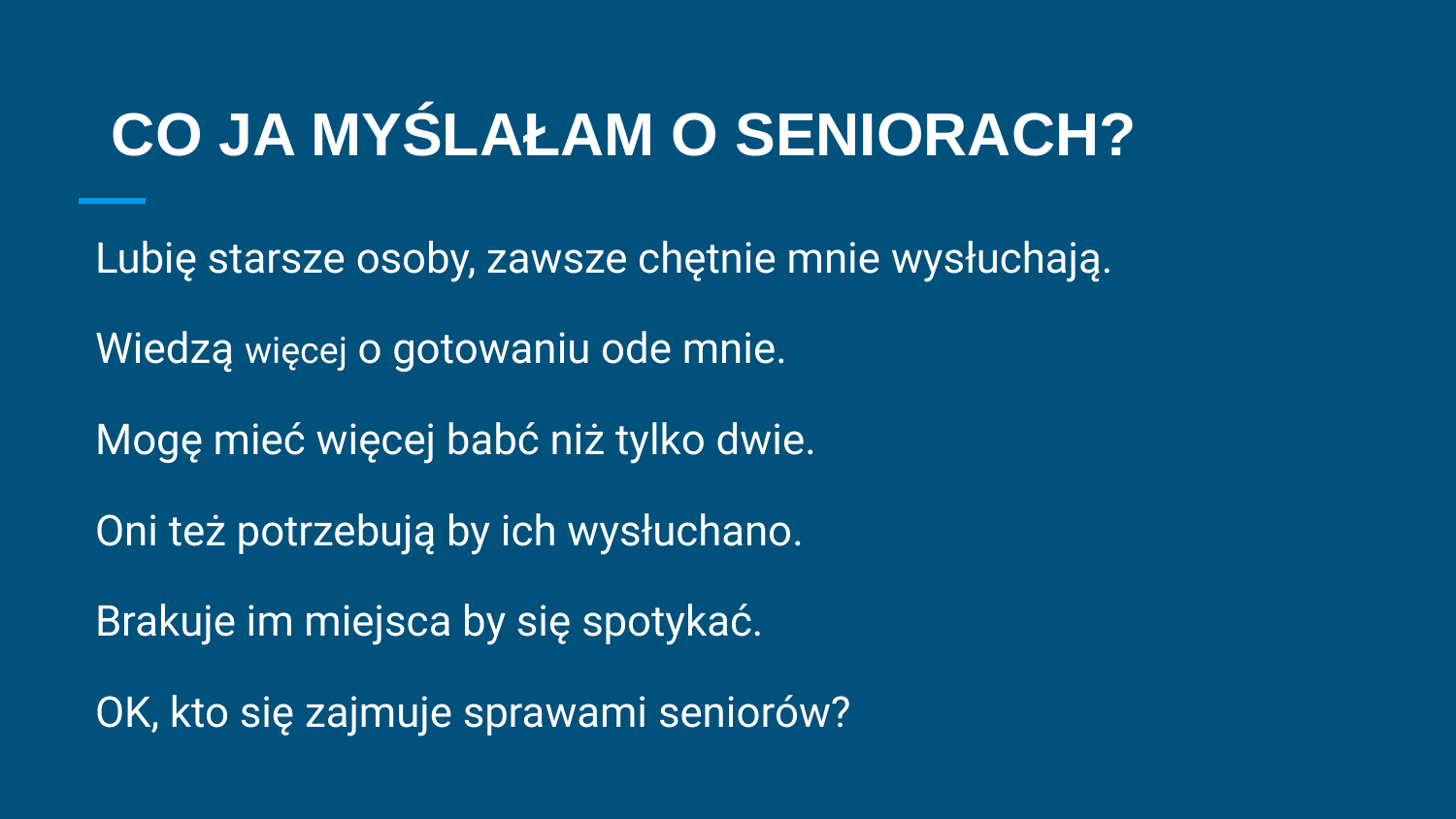

# CO JA MYŚLAŁAM O SENIORACH?
Lubię starsze osoby, zawsze chętnie mnie wysłuchają.
Wiedzą więcej o gotowaniu ode mnie.
Mogę mieć więcej babć niż tylko dwie.
Oni też potrzebują by ich wysłuchano.
Brakuje im miejsca by się spotykać.
OK, kto się zajmuje sprawami seniorów?